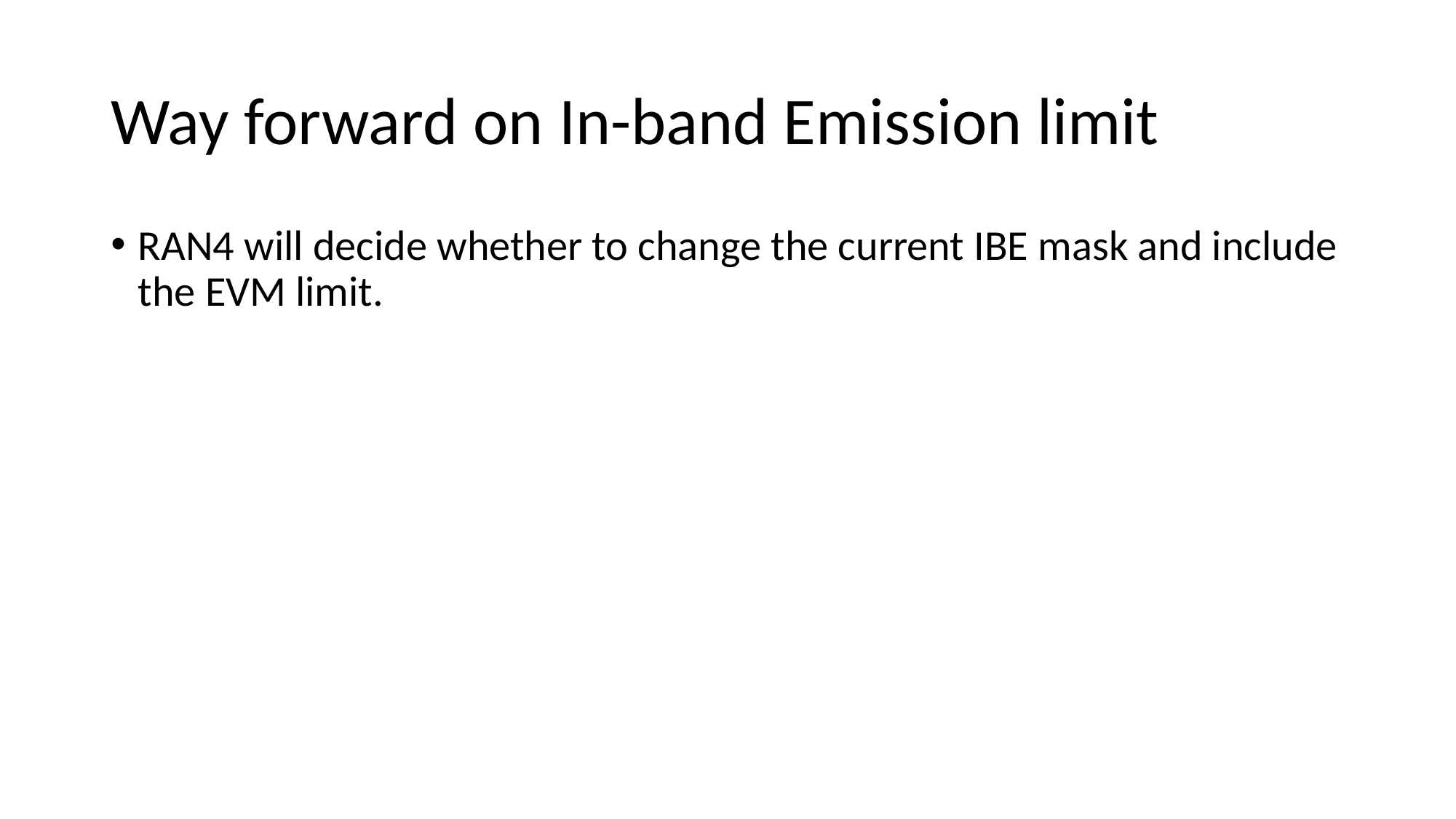

# Way forward on In-band Emission limit
RAN4 will decide whether to change the current IBE mask and include the EVM limit.